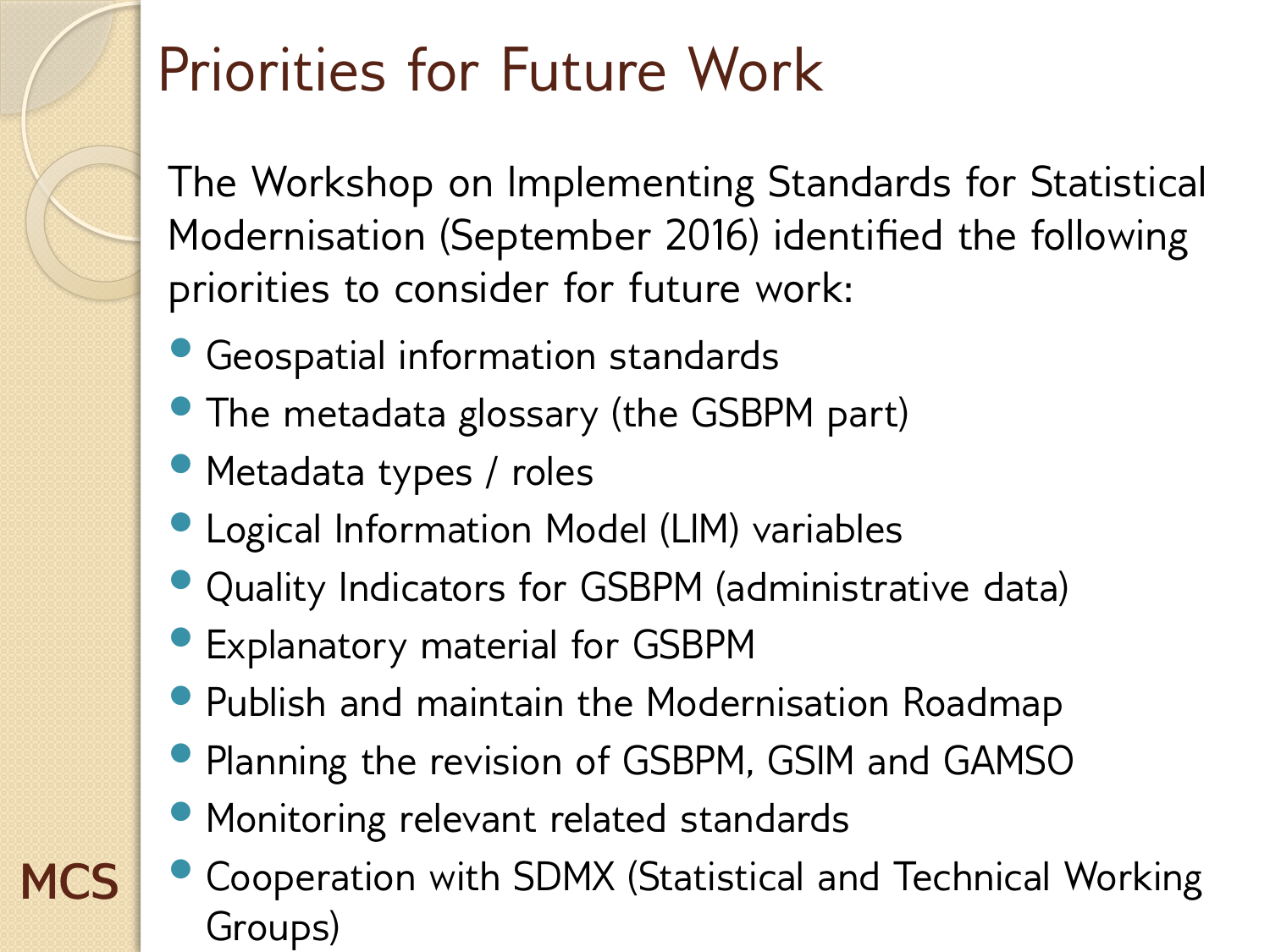

# Priorities for Future Work
The Workshop on Implementing Standards for Statistical Modernisation (September 2016) identified the following priorities to consider for future work:
Geospatial information standards
The metadata glossary (the GSBPM part)
Metadata types / roles
Logical Information Model (LIM) variables
Quality Indicators for GSBPM (administrative data)
Explanatory material for GSBPM
Publish and maintain the Modernisation Roadmap
Planning the revision of GSBPM, GSIM and GAMSO
Monitoring relevant related standards
Cooperation with SDMX (Statistical and Technical Working Groups)
MCS